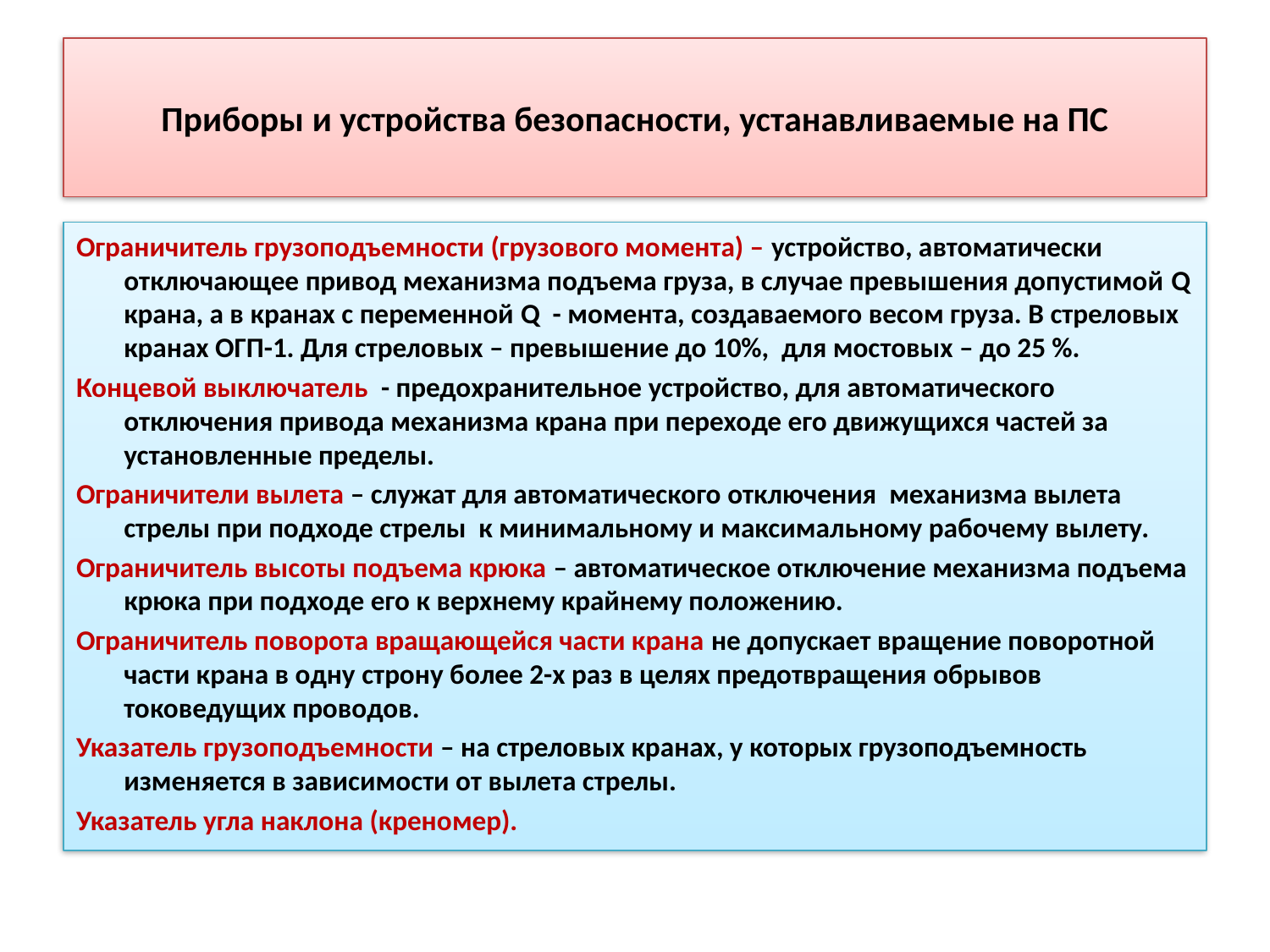

# Приборы и устройства безопасности, устанавливаемые на ПС
Ограничитель грузоподъемности (грузового момента) – устройство, автоматически отключающее привод механизма подъема груза, в случае превышения допустимой Q крана, а в кранах с переменной Q  - момента, создаваемого весом груза. В стреловых кранах ОГП-1. Для стреловых – превышение до 10%,  для мостовых – до 25 %.
Концевой выключатель  - предохранительное устройство, для автоматического отключения привода механизма крана при переходе его движущихся частей за установленные пределы.
Ограничители вылета – служат для автоматического отключения  механизма вылета  стрелы при подходе стрелы  к минимальному и максимальному рабочему вылету.
Ограничитель высоты подъема крюка – автоматическое отключение механизма подъема крюка при подходе его к верхнему крайнему положению.
Ограничитель поворота вращающейся части крана не допускает вращение поворотной части крана в одну строну более 2-х раз в целях предотвращения обрывов токоведущих проводов.
Указатель грузоподъемности – на стреловых кранах, у которых грузоподъемность изменяется в зависимости от вылета стрелы.
Указатель угла наклона (креномер).